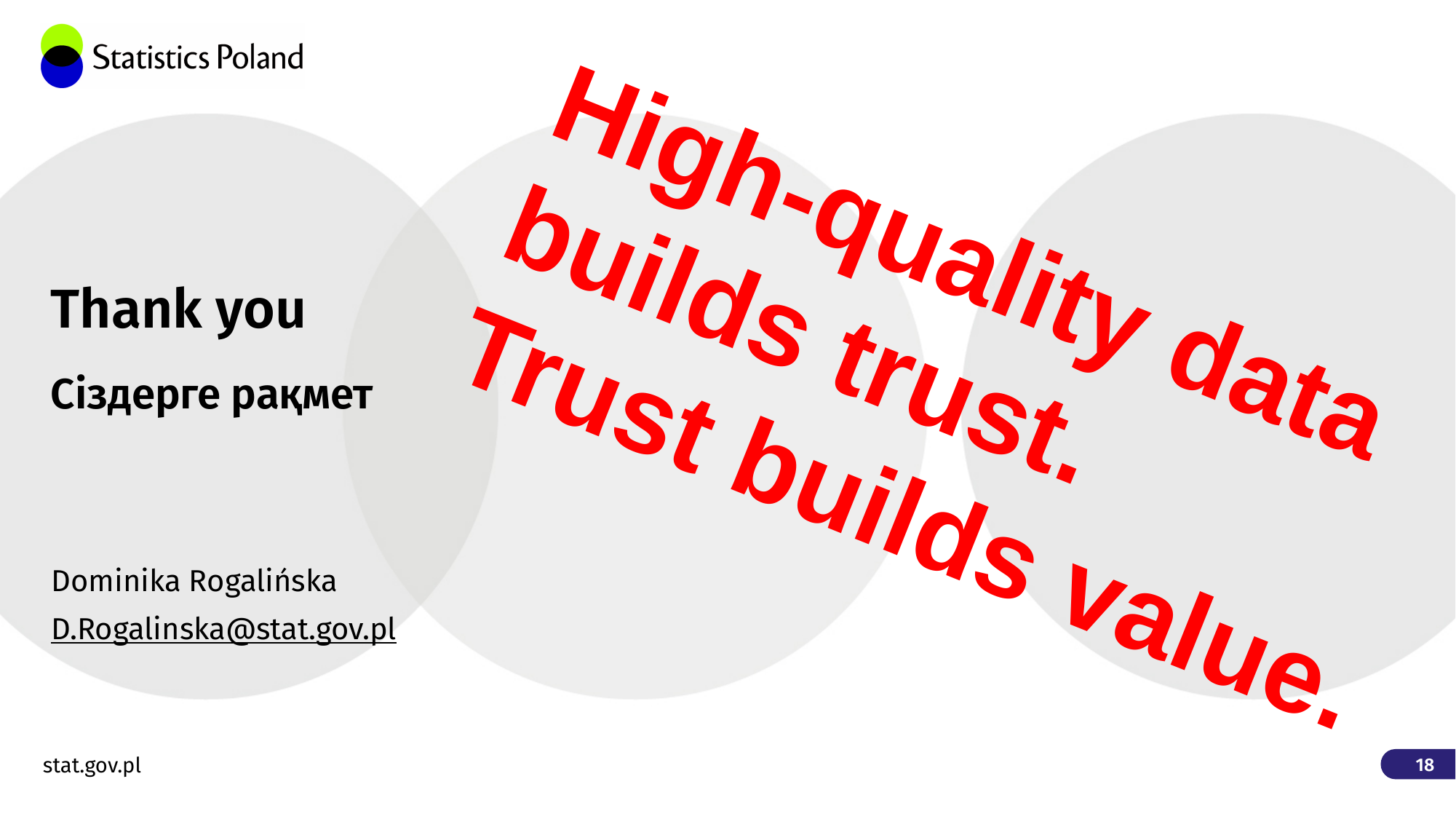

Thank you
High-quality data builds trust.
Trust builds value.
Сіздерге рақмет
Dominika Rogalińska
D.Rogalinska@stat.gov.pl

stat.gov.pl